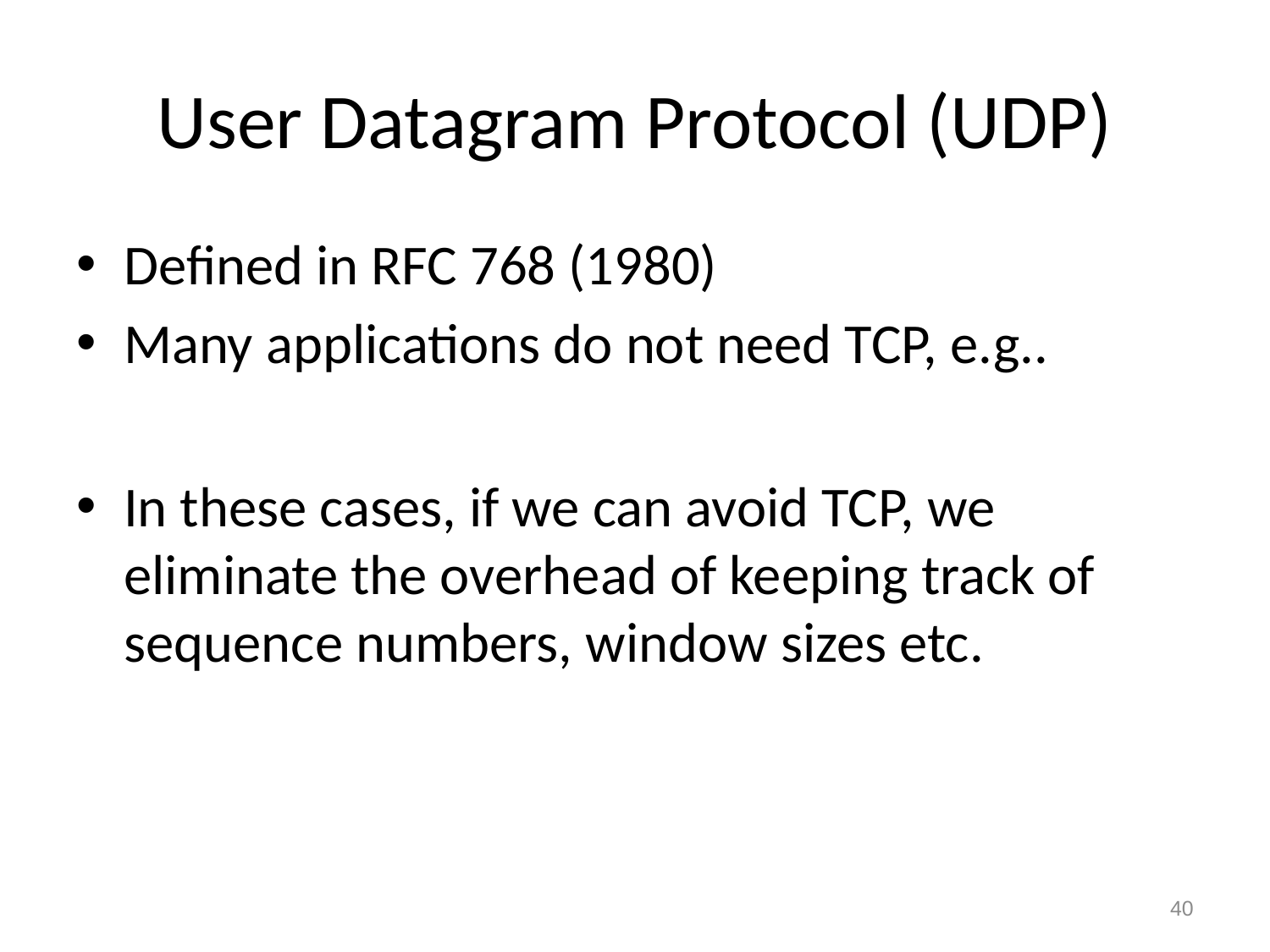

# User Datagram Protocol (UDP)
Defined in RFC 768 (1980)
Many applications do not need TCP, e.g..

In these cases, if we can avoid TCP, we eliminate the overhead of keeping track of sequence numbers, window sizes etc.
40